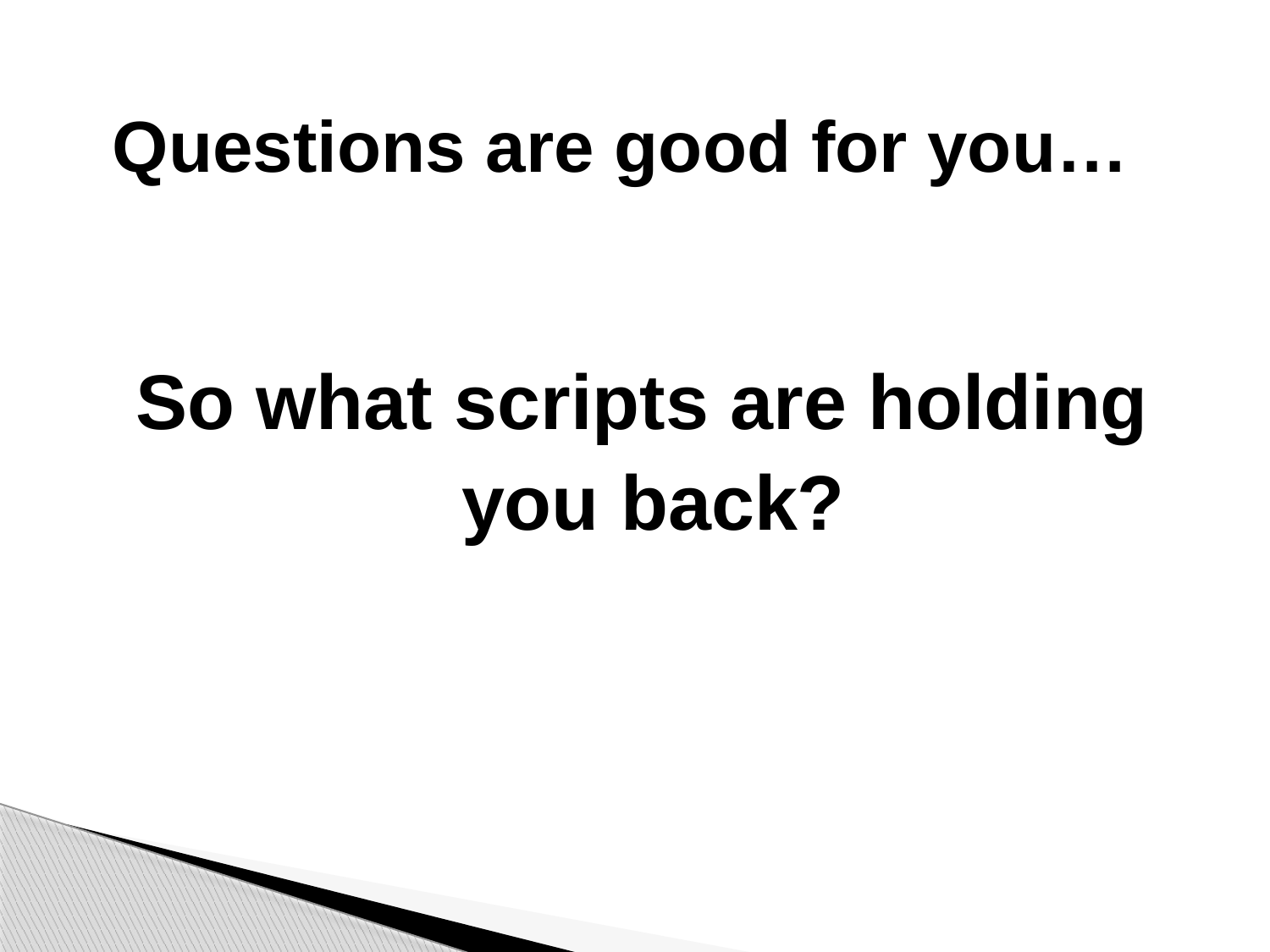

# Questions are good for you…
So what scripts are holding
 you back?